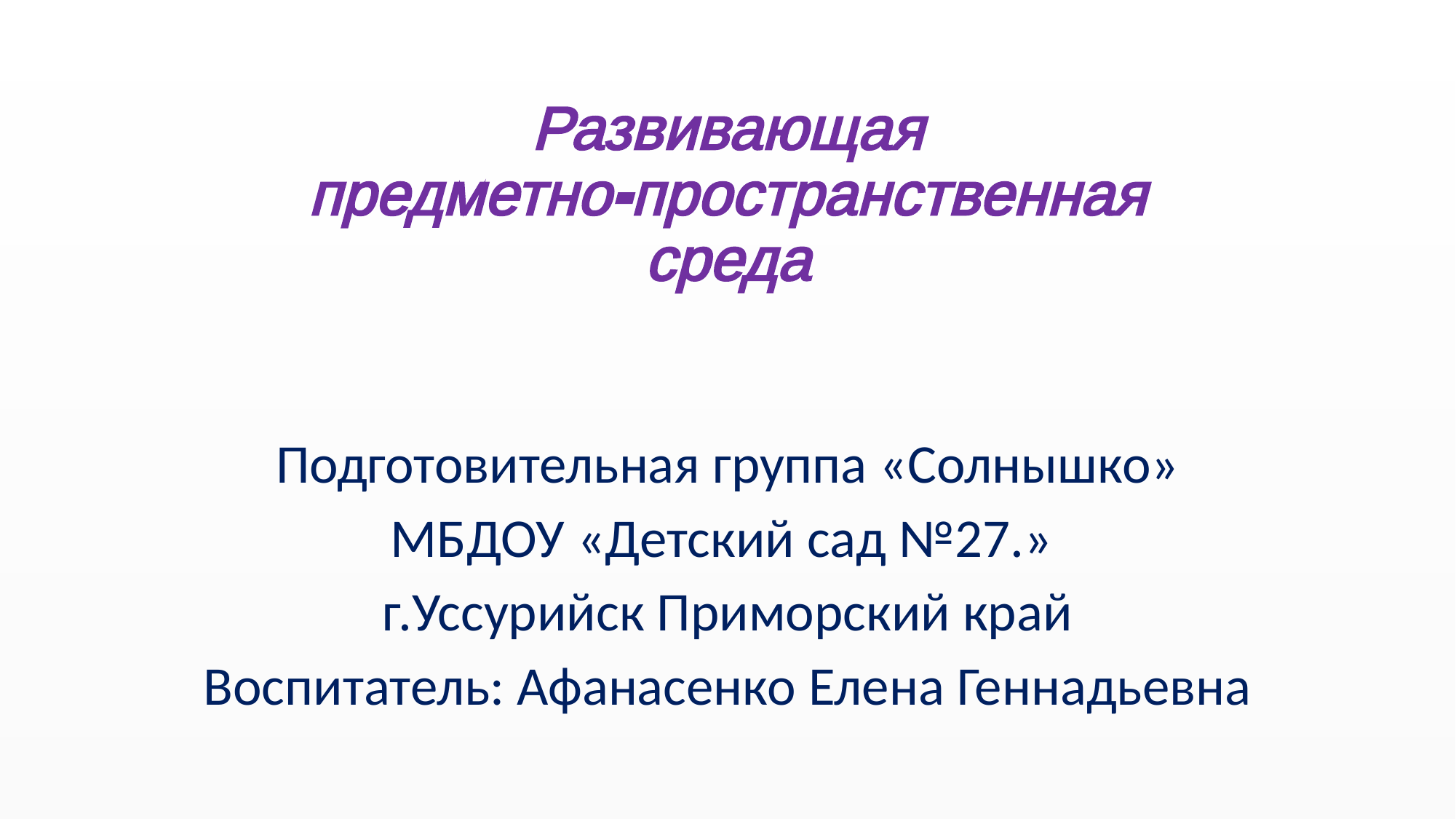

# Развивающая предметно-пространственная среда
Подготовительная группа «Солнышко»
МБДОУ «Детский сад №27.»
г.Уссурийск Приморский край
Воспитатель: Афанасенко Елена Геннадьевна